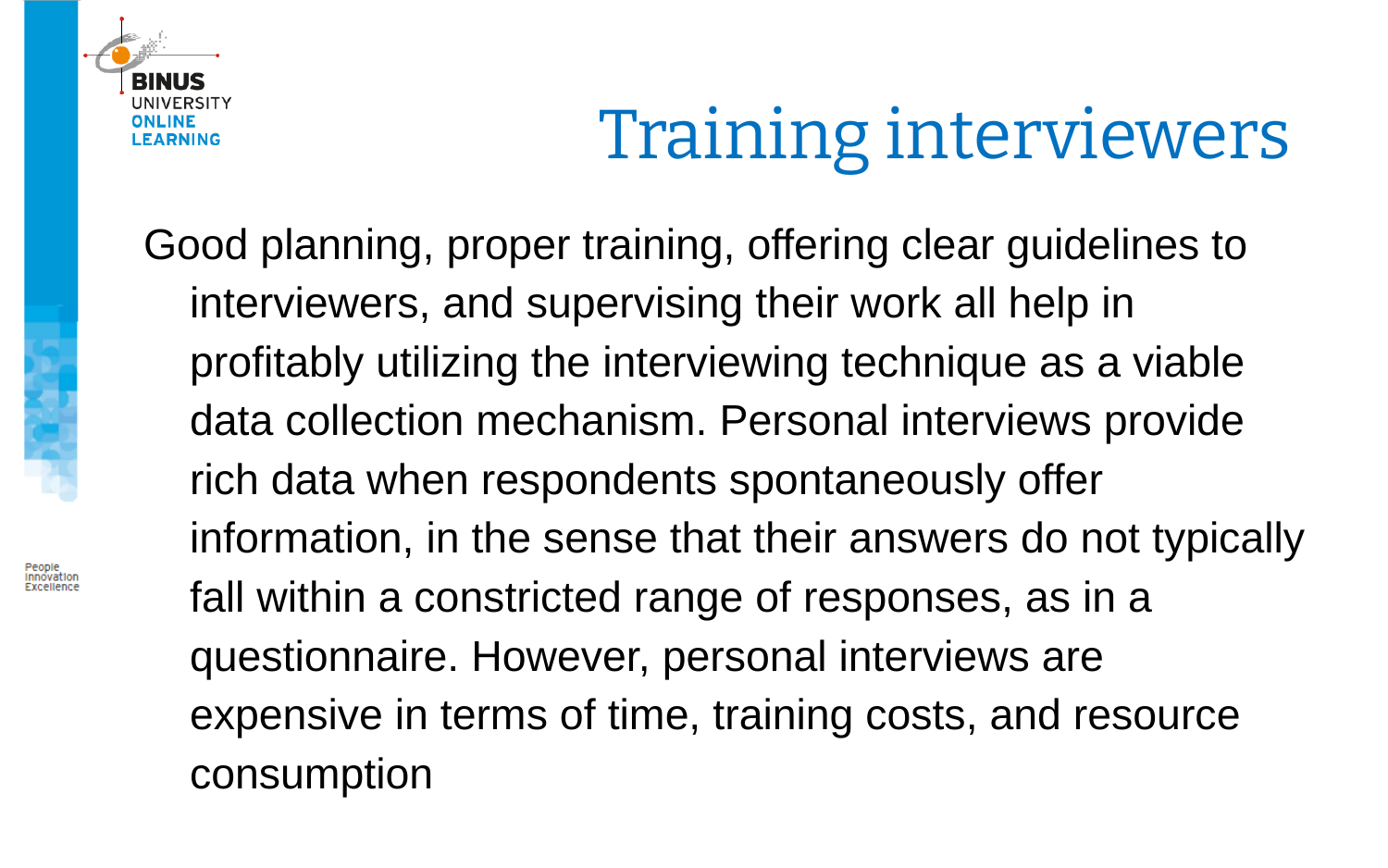

# Training interviewers
Good planning, proper training, offering clear guidelines to interviewers, and supervising their work all help in profitably utilizing the interviewing technique as a viable data collection mechanism. Personal interviews provide rich data when respondents spontaneously offer information, in the sense that their answers do not typically fall within a constricted range of responses, as in a questionnaire. However, personal interviews are expensive in terms of time, training costs, and resource consumption